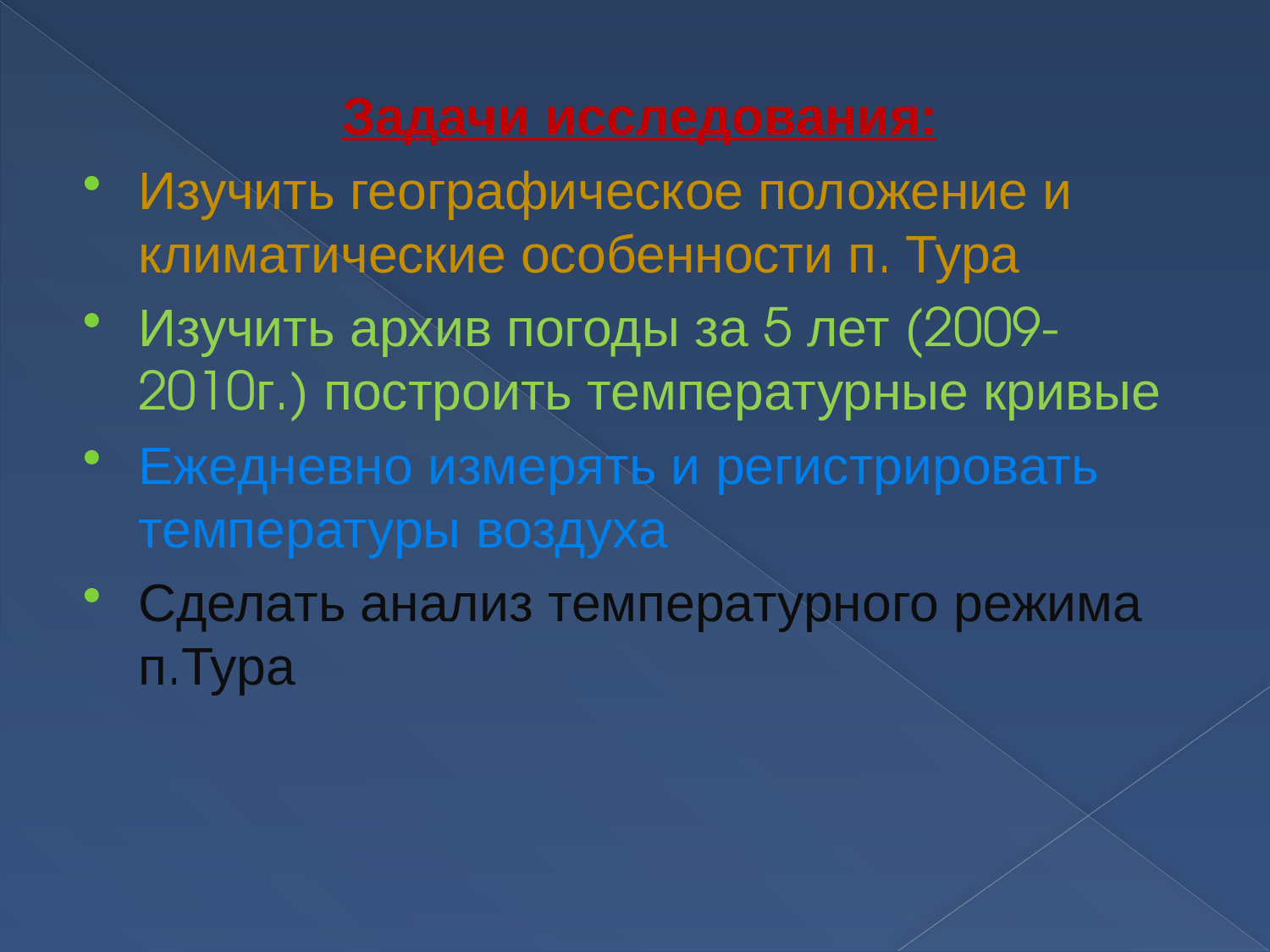

Задачи исследования:
Изучить географическое положение и климатические особенности п. Тура
Изучить архив погоды за 5 лет (2009- 2010г.) построить температурные кривые
Ежедневно измерять и регистрировать  температуры воздуха
Сделать анализ температурного режима п.Тура